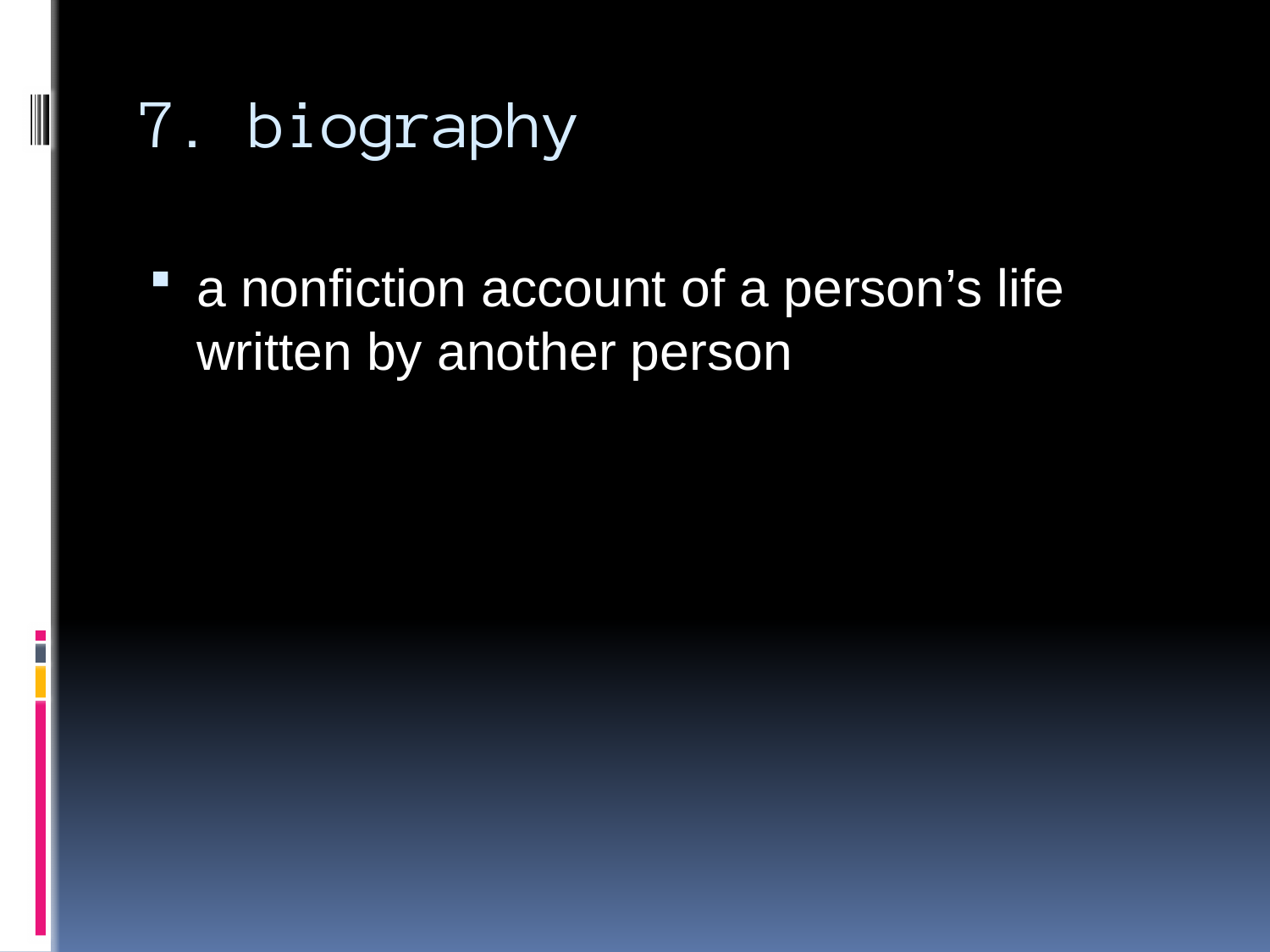

# 7. biography
a nonfiction account of a person’s life written by another person